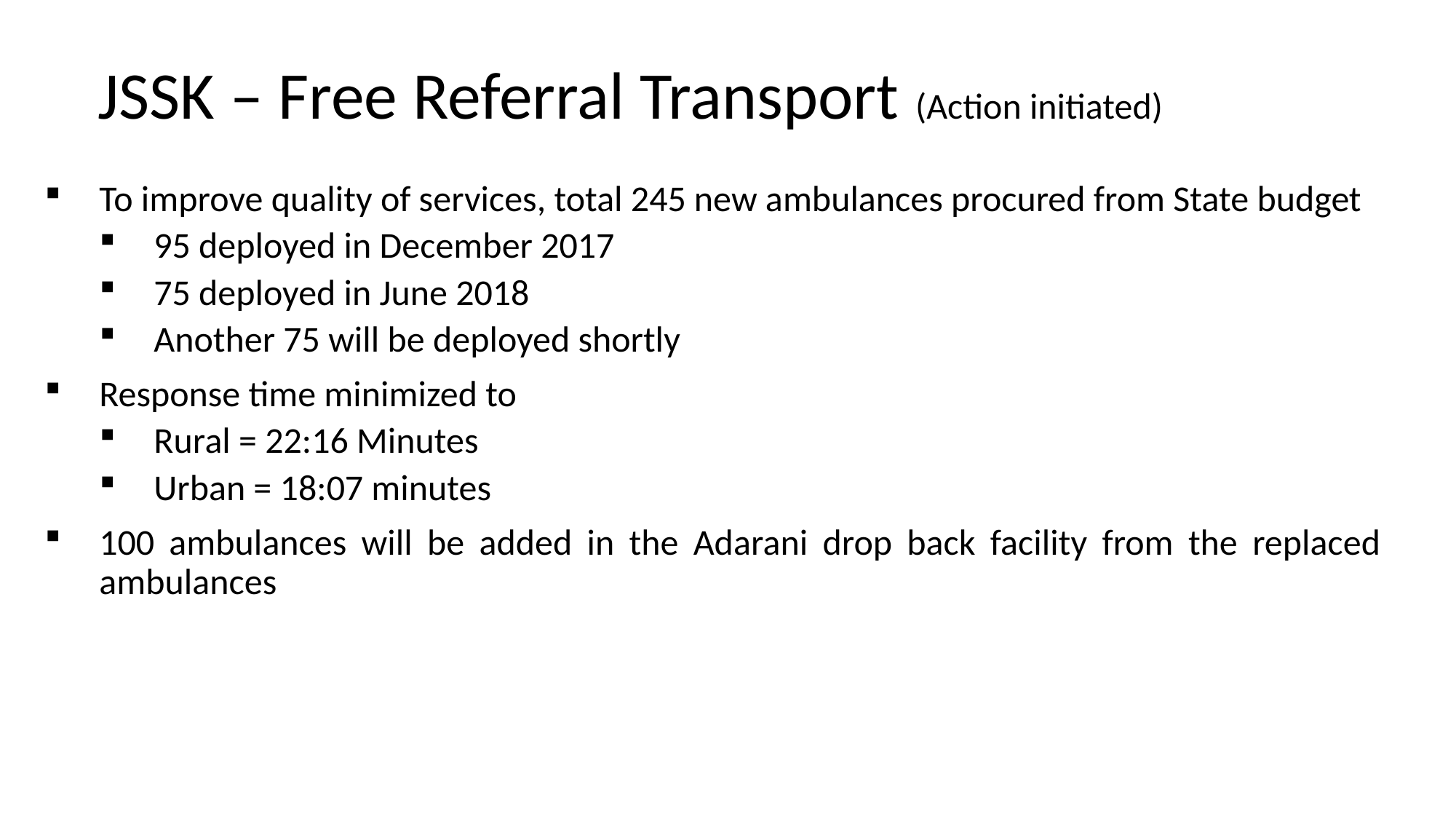

# JSSK – Free Referral Transport (Action initiated)
To improve quality of services, total 245 new ambulances procured from State budget
95 deployed in December 2017
75 deployed in June 2018
Another 75 will be deployed shortly
Response time minimized to
Rural = 22:16 Minutes
Urban = 18:07 minutes
100 ambulances will be added in the Adarani drop back facility from the replaced ambulances